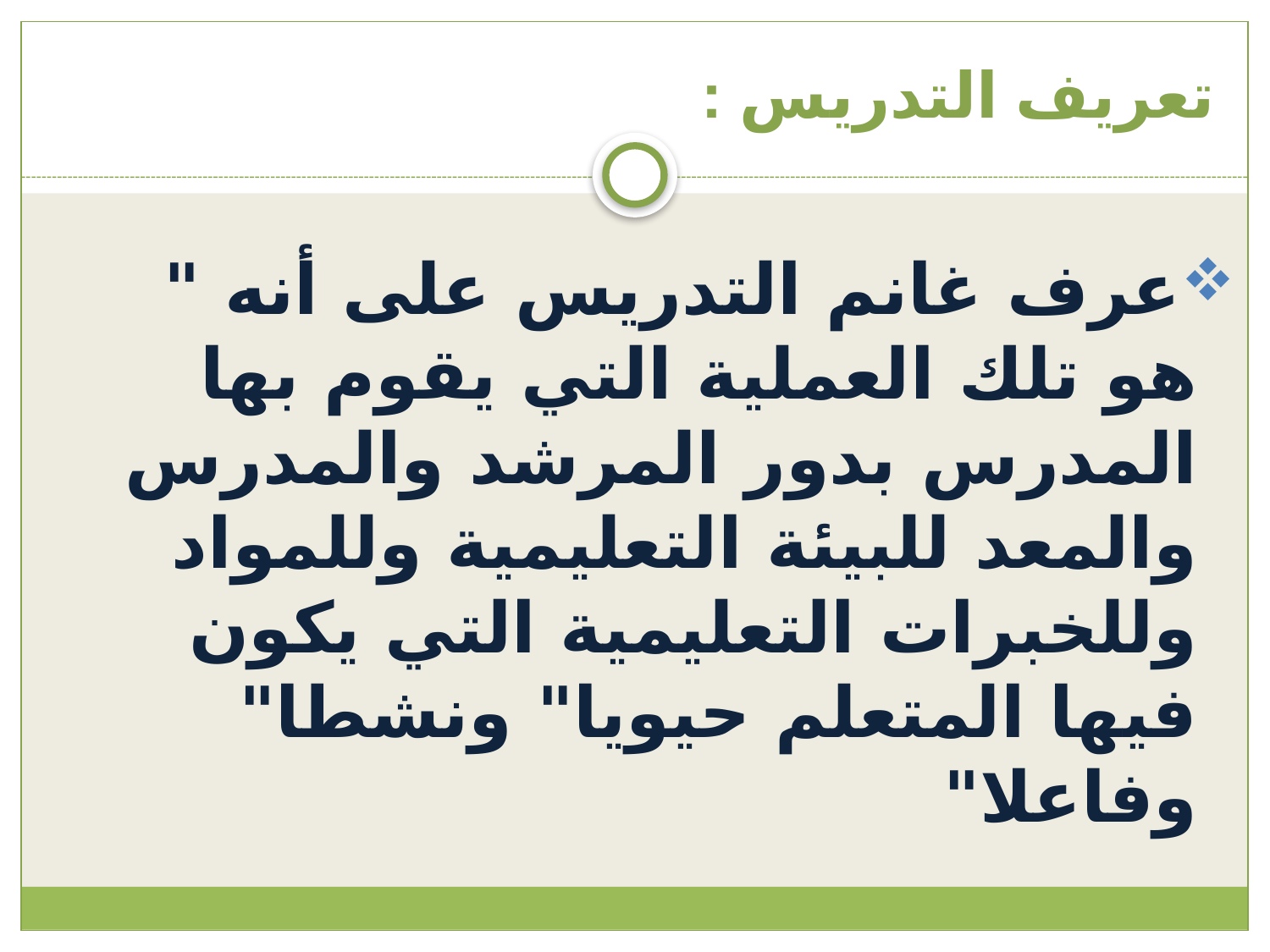

# تعريف التدريس :
عرف غانم التدريس على أنه " هو تلك العملية التي يقوم بها المدرس بدور المرشد والمدرس والمعد للبيئة التعليمية وللمواد وللخبرات التعليمية التي يكون فيها المتعلم حيويا" ونشطا" وفاعلا"